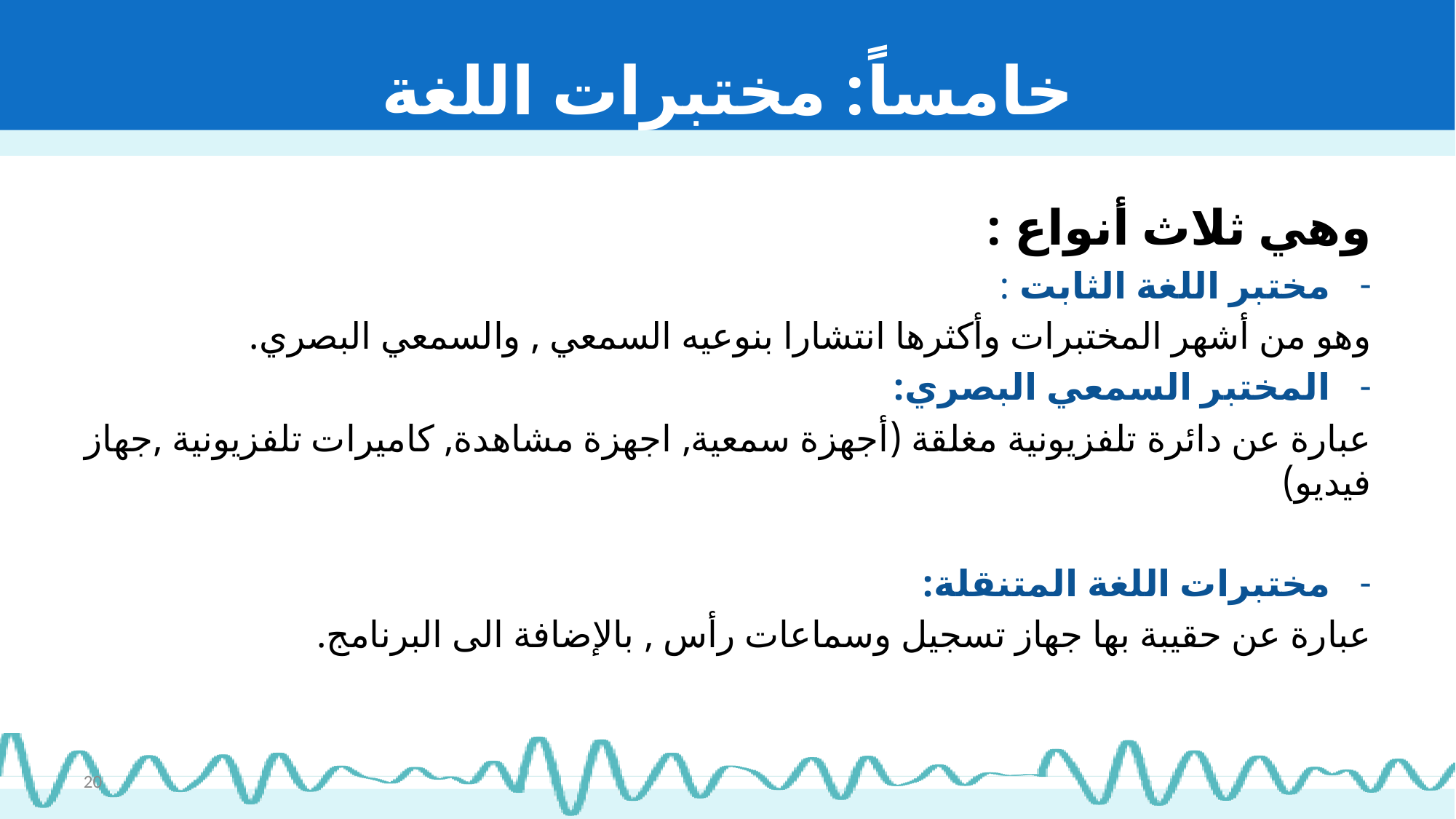

# خامساً: مختبرات اللغة
وهي ثلاث أنواع :
مختبر اللغة الثابت :
وهو من أشهر المختبرات وأكثرها انتشارا بنوعيه السمعي , والسمعي البصري.
المختبر السمعي البصري:
عبارة عن دائرة تلفزيونية مغلقة (أجهزة سمعية, اجهزة مشاهدة, كاميرات تلفزيونية ,جهاز فيديو)

مختبرات اللغة المتنقلة:
عبارة عن حقيبة بها جهاز تسجيل وسماعات رأس , بالإضافة الى البرنامج.
20